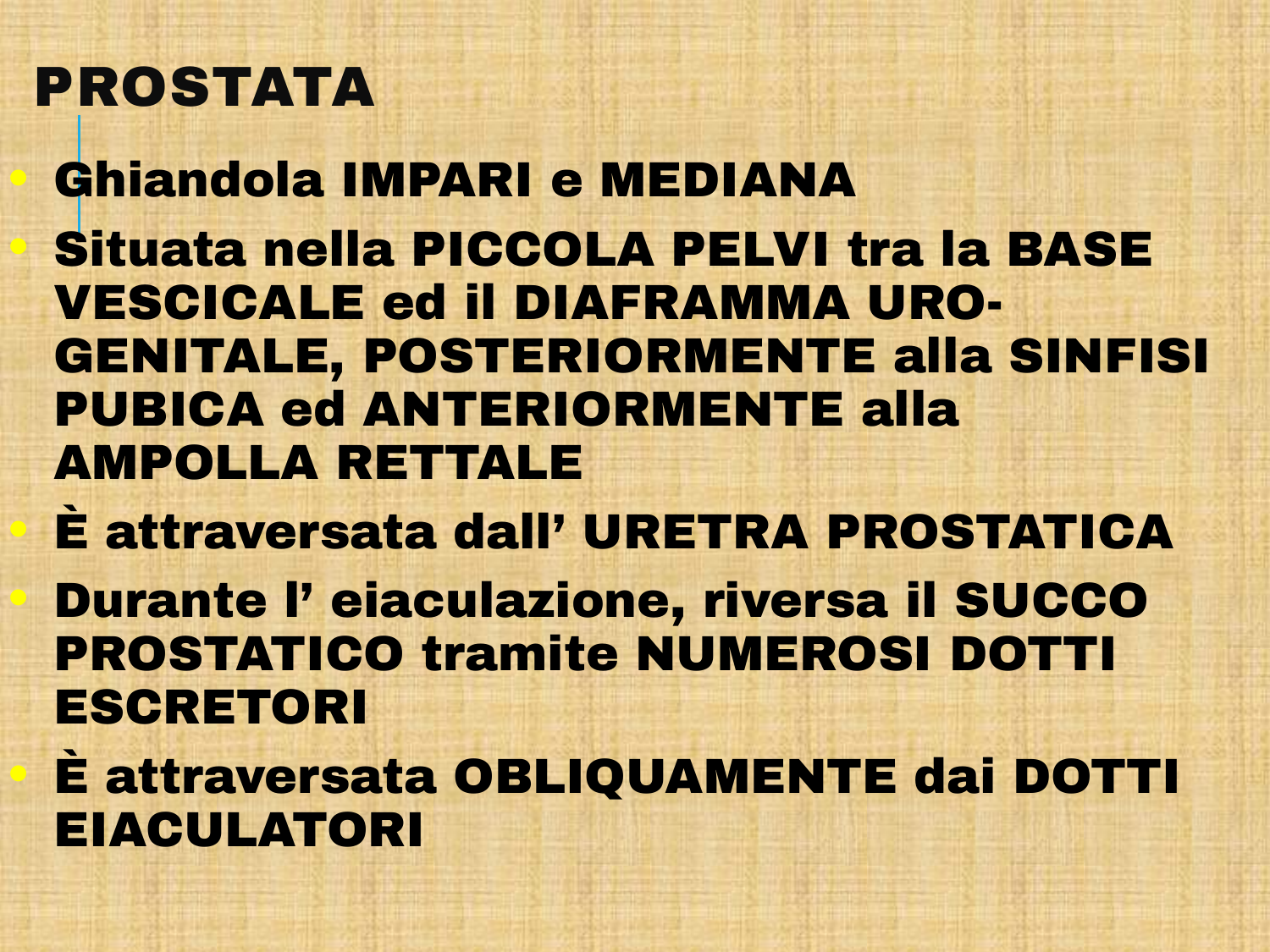

# PROSTATA
Ghiandola IMPARI e MEDIANA
Situata nella PICCOLA PELVI tra la BASE VESCICALE ed il DIAFRAMMA URO-GENITALE, POSTERIORMENTE alla SINFISI PUBICA ed ANTERIORMENTE alla AMPOLLA RETTALE
È attraversata dall’ URETRA PROSTATICA
Durante l’ eiaculazione, riversa il SUCCO PROSTATICO tramite NUMEROSI DOTTI ESCRETORI
È attraversata OBLIQUAMENTE dai DOTTI EIACULATORI